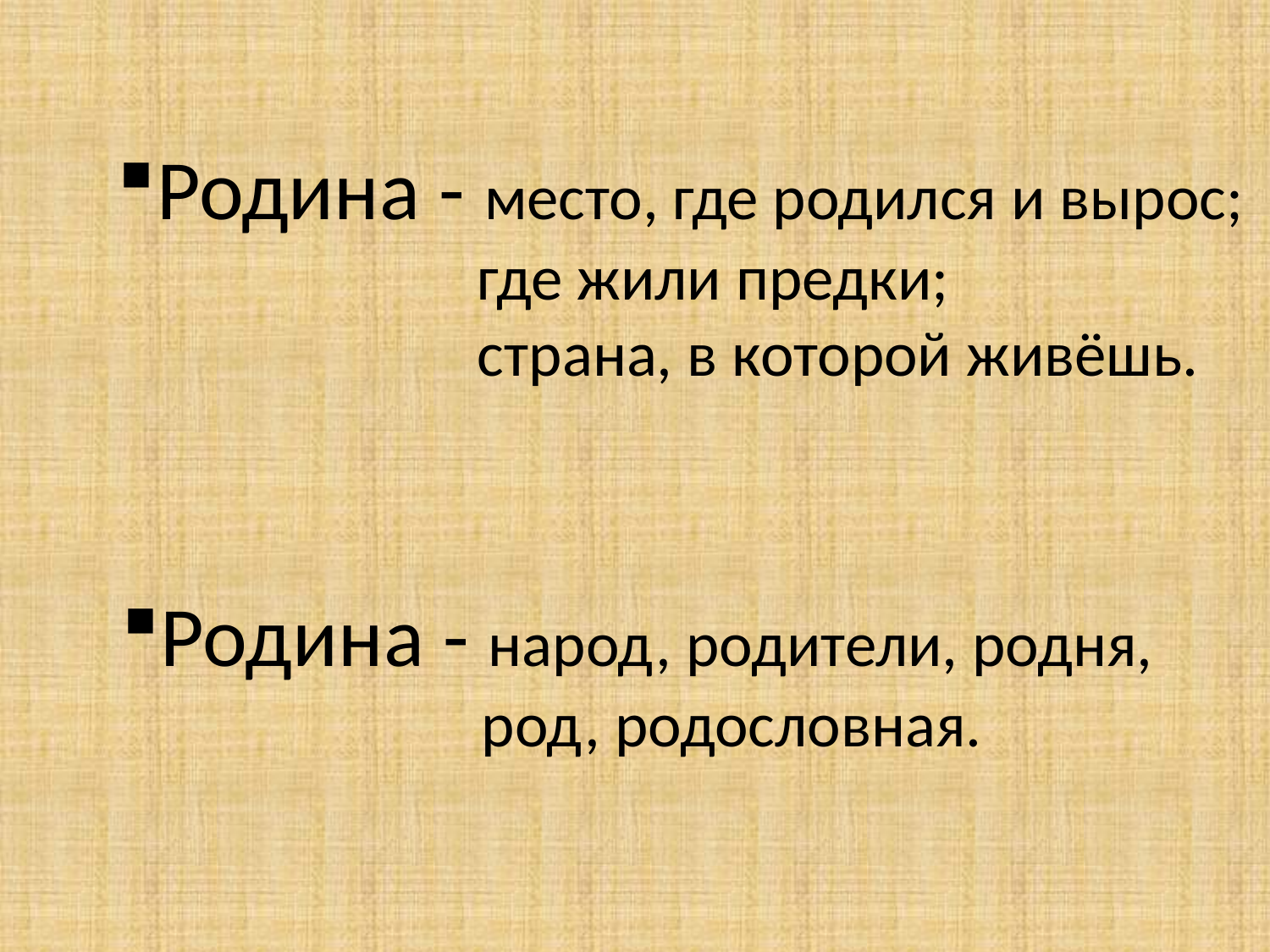

Родина - место, где родился и вырос;
                         где жили предки;
                         страна, в которой живёшь.
Родина - народ, родители, родня,
                         род, родословная.